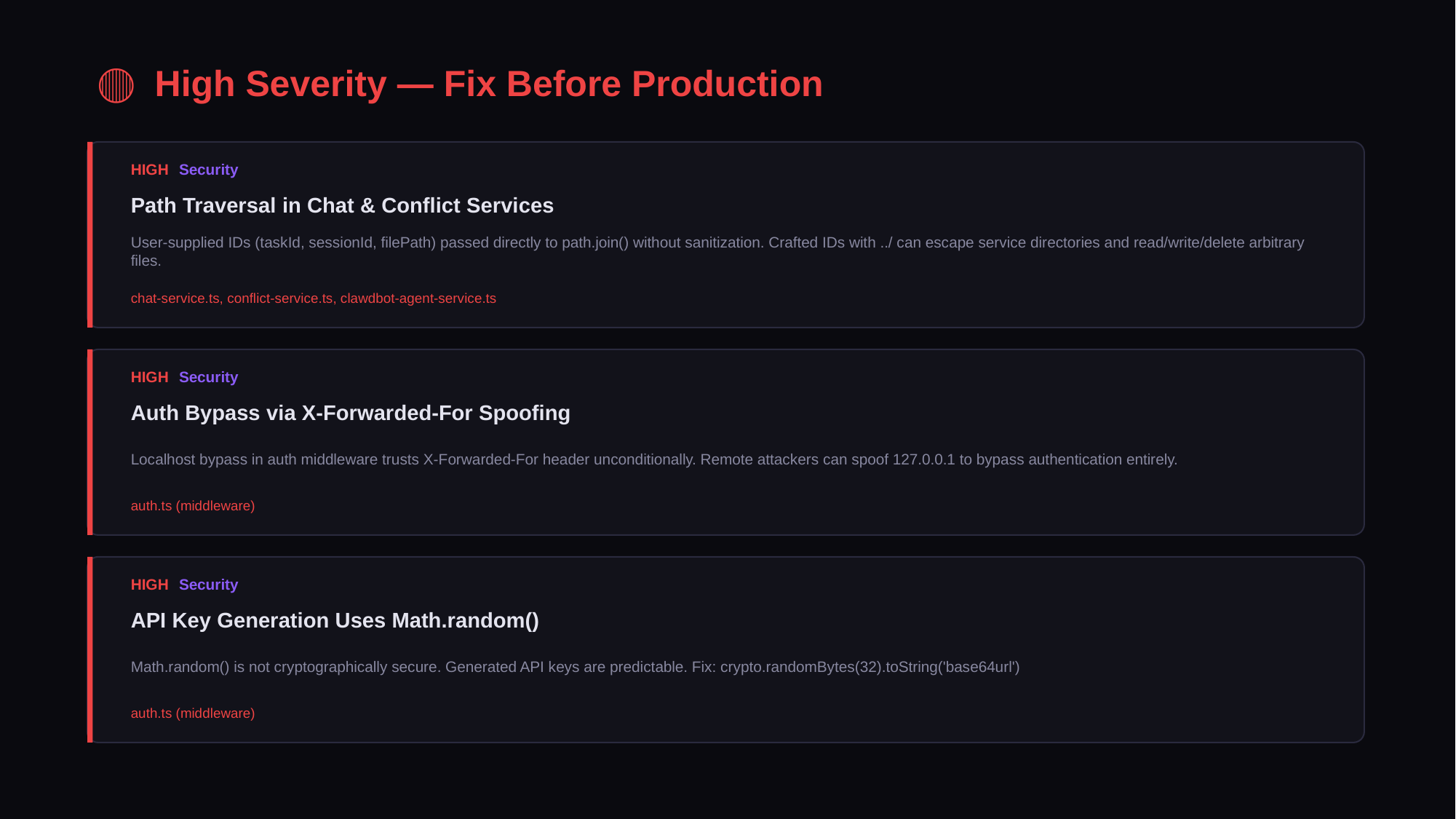

🔴  High Severity — Fix Before Production

HIGH   Security
Path Traversal in Chat & Conflict Services
User-supplied IDs (taskId, sessionId, filePath) passed directly to path.join() without sanitization. Crafted IDs with ../ can escape service directories and read/write/delete arbitrary files.
chat-service.ts, conflict-service.ts, clawdbot-agent-service.ts

HIGH   Security
Auth Bypass via X-Forwarded-For Spoofing
Localhost bypass in auth middleware trusts X-Forwarded-For header unconditionally. Remote attackers can spoof 127.0.0.1 to bypass authentication entirely.
auth.ts (middleware)

HIGH   Security
API Key Generation Uses Math.random()
Math.random() is not cryptographically secure. Generated API keys are predictable. Fix: crypto.randomBytes(32).toString('base64url')
auth.ts (middleware)